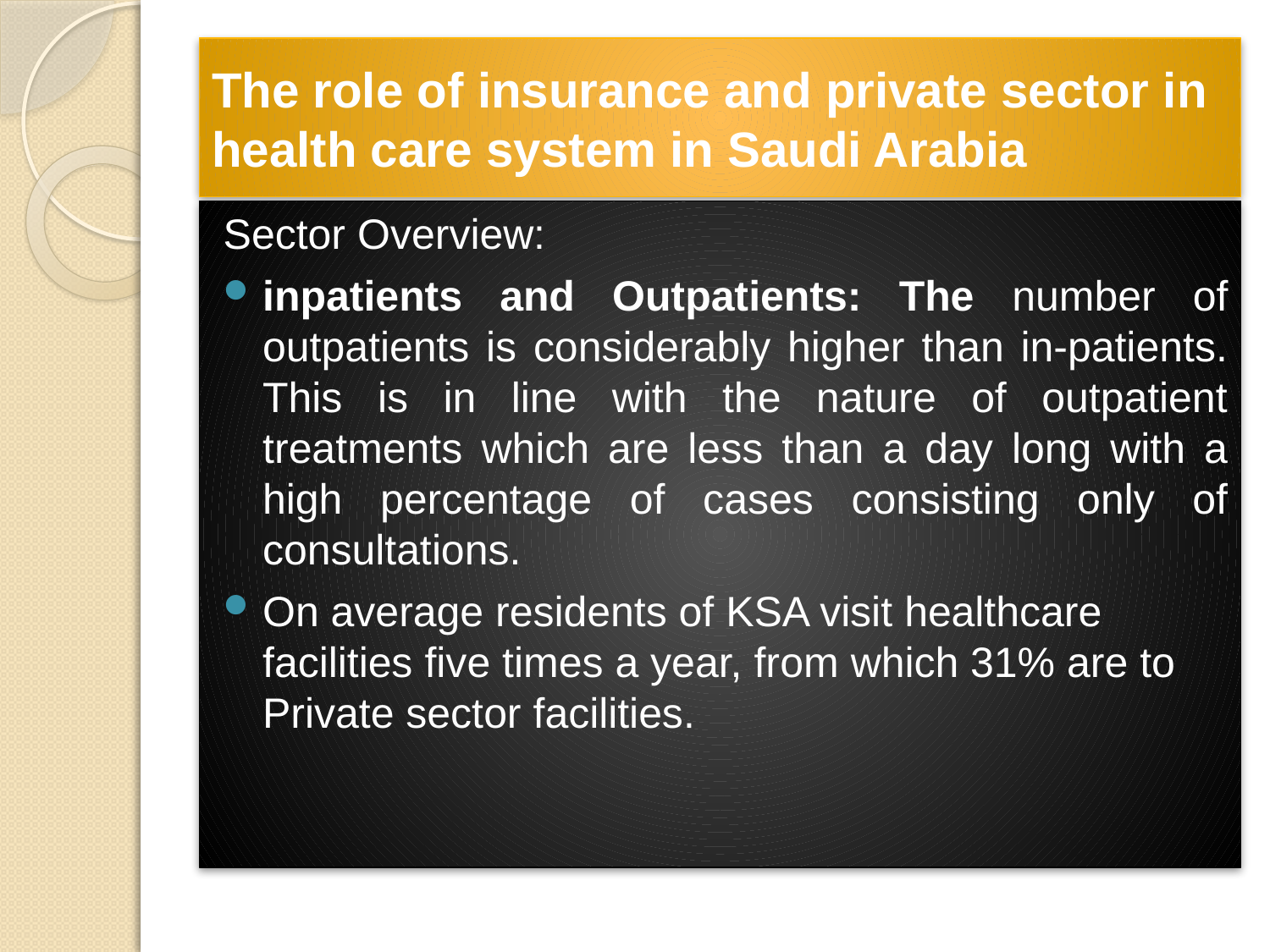

# The role of insurance and private sector in health care system in Saudi Arabia
Sector Overview:
inpatients and Outpatients: The number of outpatients is considerably higher than in-patients. This is in line with the nature of outpatient treatments which are less than a day long with a high percentage of cases consisting only of consultations.
On average residents of KSA visit healthcare facilities five times a year, from which 31% are to Private sector facilities.